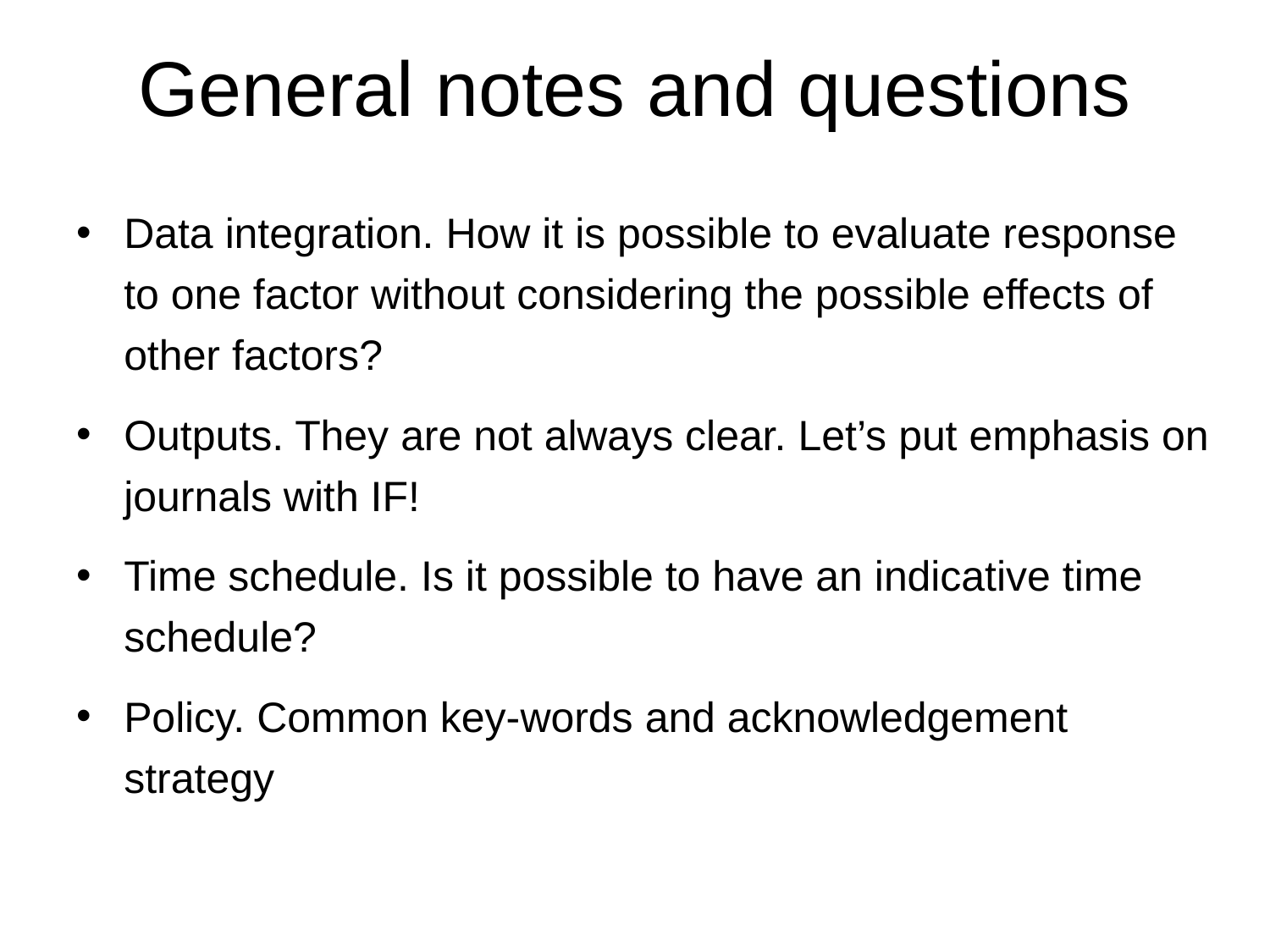

# General notes and questions
Data integration. How it is possible to evaluate response to one factor without considering the possible effects of other factors?
Outputs. They are not always clear. Let’s put emphasis on journals with IF!
Time schedule. Is it possible to have an indicative time schedule?
Policy. Common key-words and acknowledgement strategy